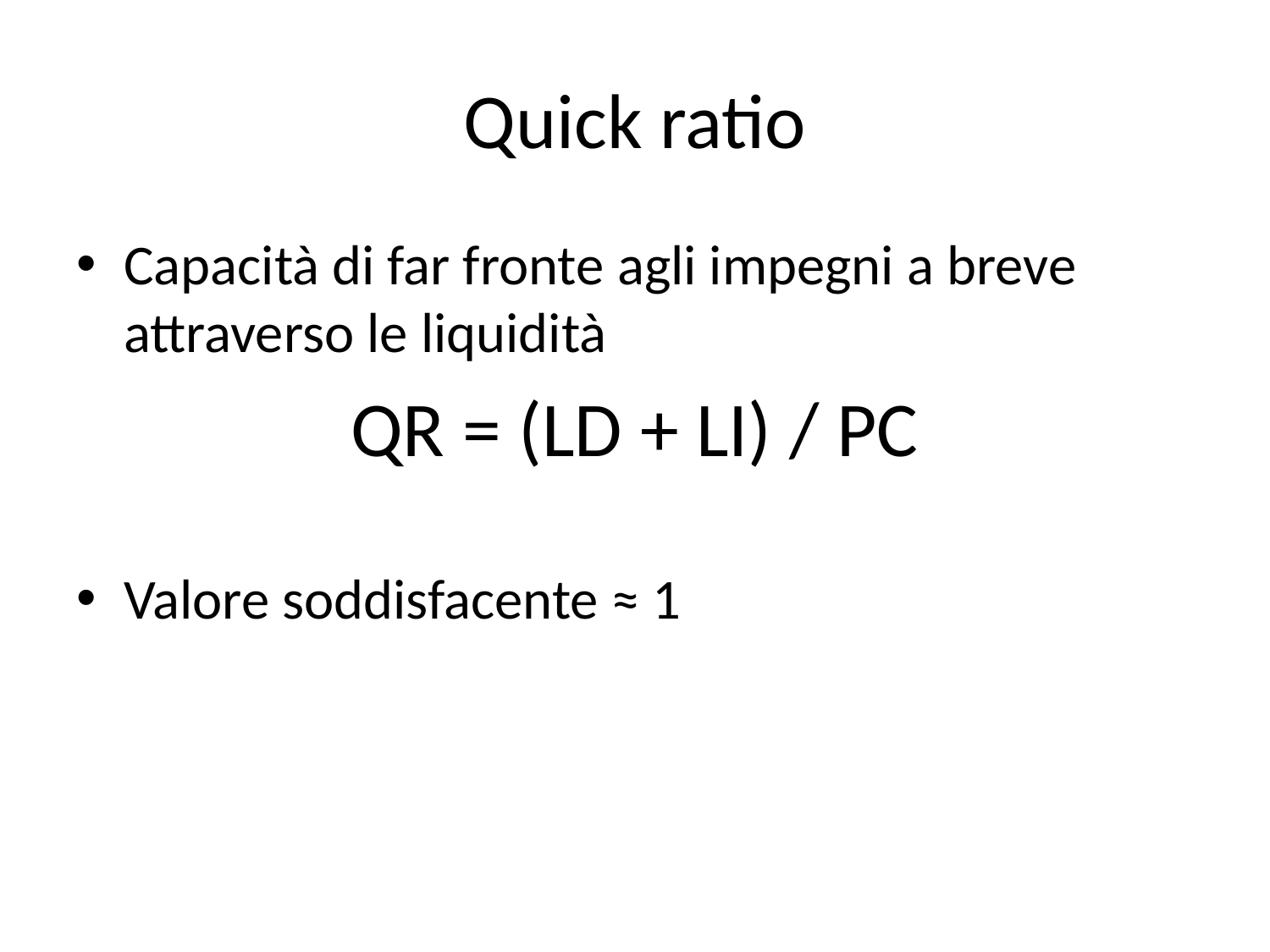

# Quick ratio
Capacità di far fronte agli impegni a breve attraverso le liquidità
QR = (LD + LI) / PC

Valore soddisfacente ≈ 1